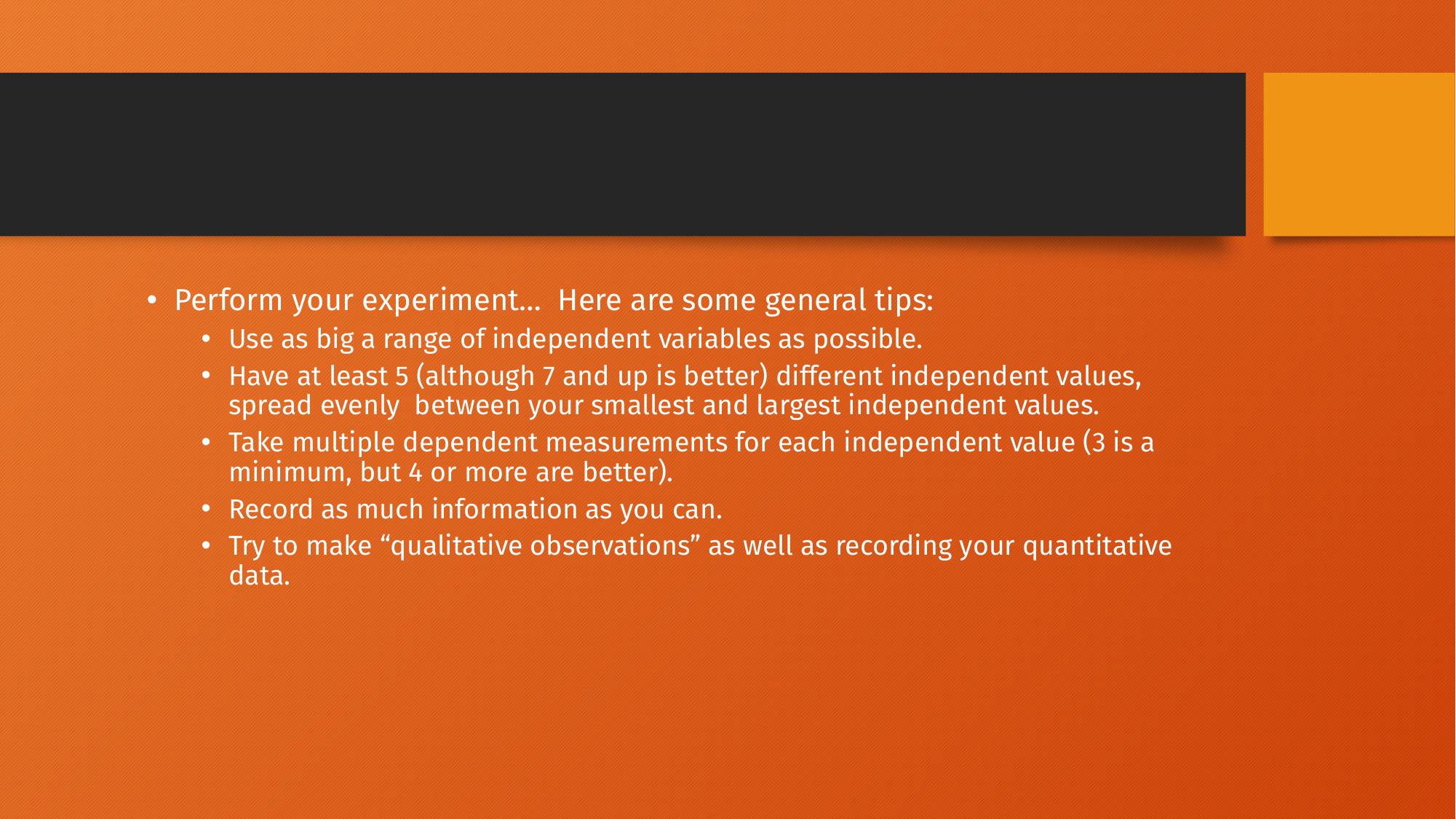

#
Perform your experiment…  Here are some general tips:
Use as big a range of independent variables as possible.
Have at least 5 (although 7 and up is better) different independent values, spread evenly  between your smallest and largest independent values.
Take multiple dependent measurements for each independent value (3 is a minimum, but 4 or more are better).
Record as much information as you can.
Try to make “qualitative observations” as well as recording your quantitative data.